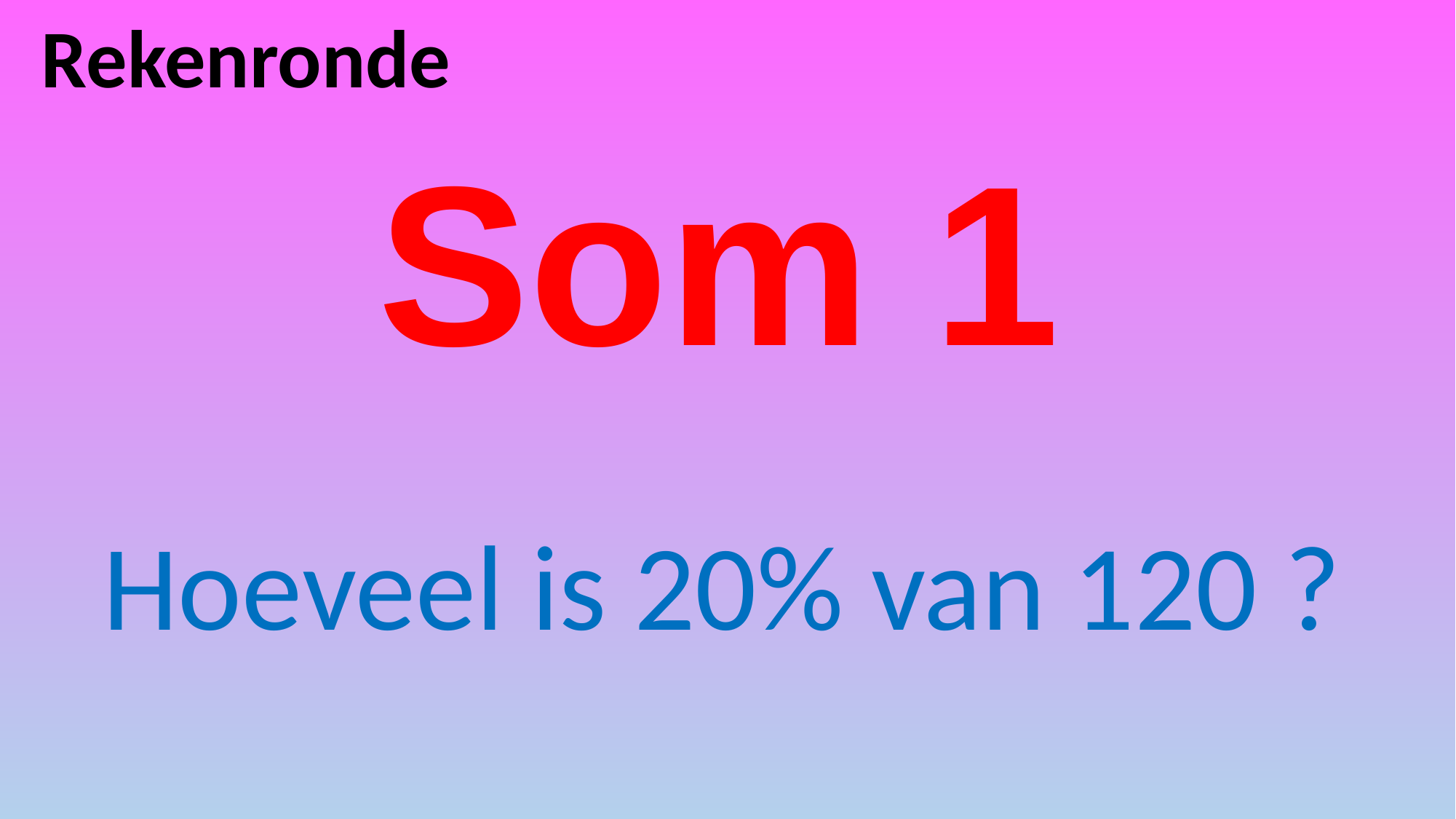

Rekenronde
# Som 1
Hoeveel is 20% van 120 ?